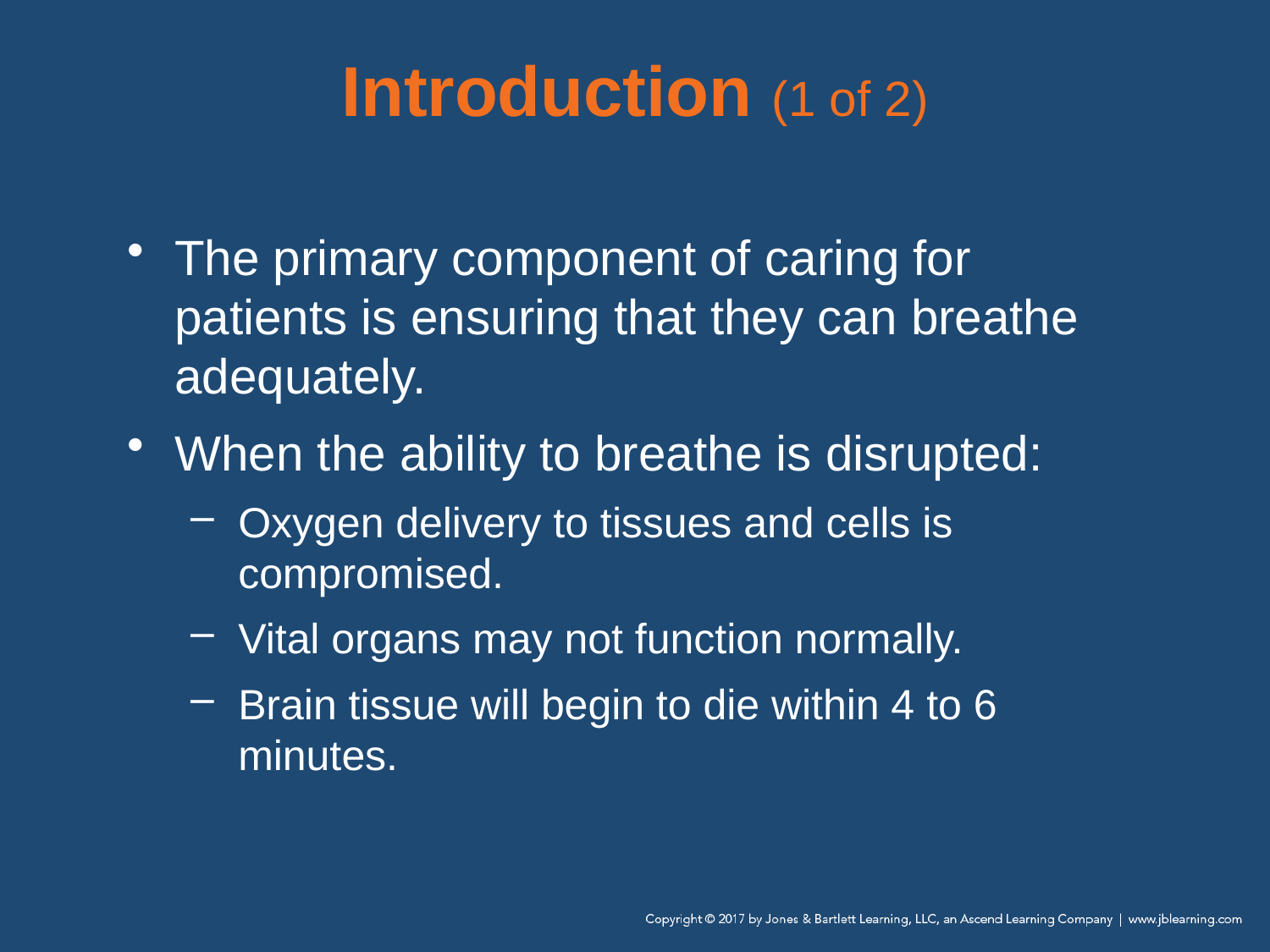

# Introduction (1 of 2)
The primary component of caring for patients is ensuring that they can breathe adequately.
When the ability to breathe is disrupted:
Oxygen delivery to tissues and cells is compromised.
Vital organs may not function normally.
Brain tissue will begin to die within 4 to 6 minutes.